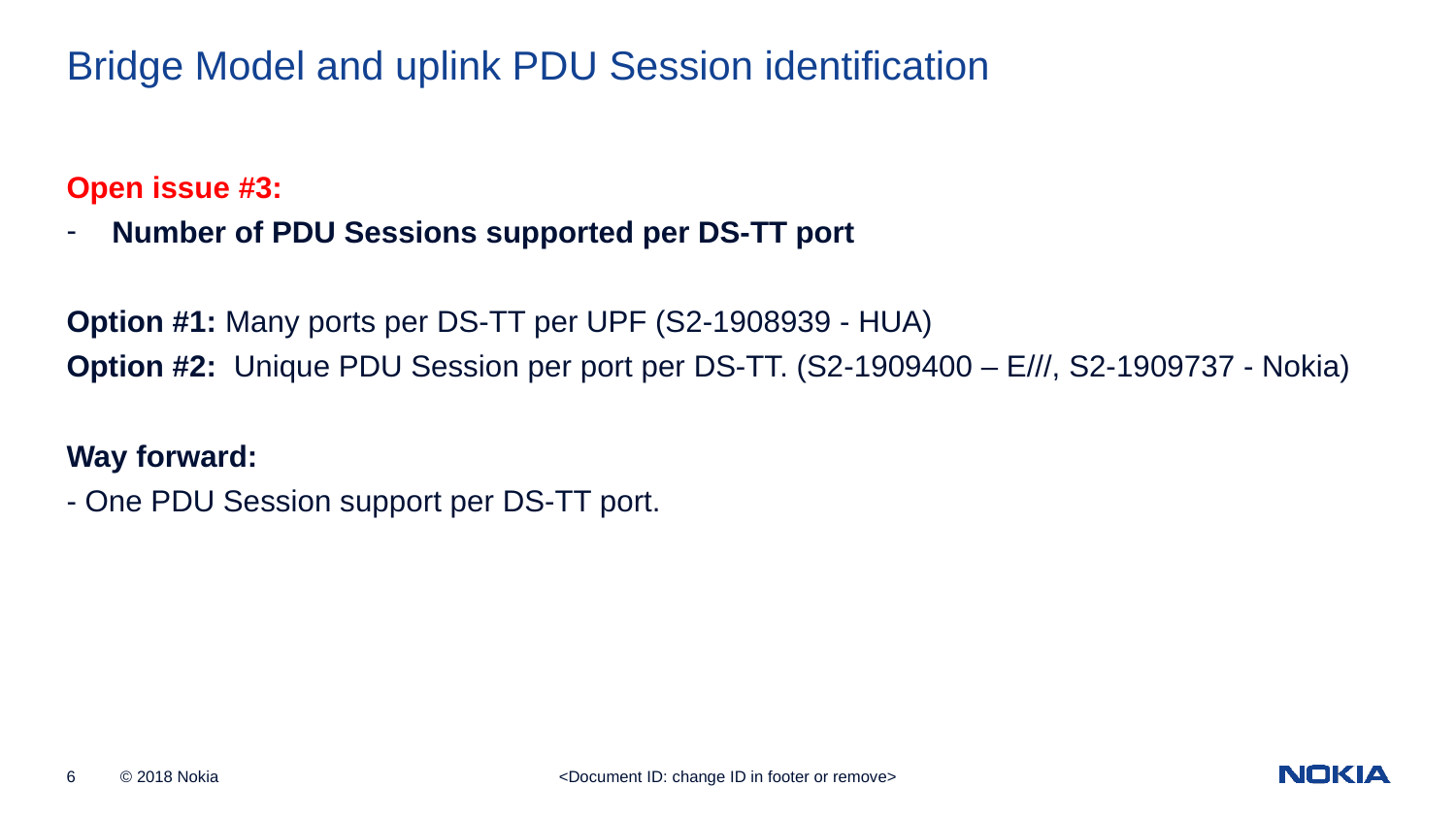

Bridge Model and uplink PDU Session identification
Open issue #3:
Number of PDU Sessions supported per DS-TT port

Option #1: Many ports per DS-TT per UPF (S2-1908939 - HUA)
Option #2:  Unique PDU Session per port per DS-TT. (S2-1909400 – E///, S2-1909737 - Nokia)

Way forward:
- One PDU Session support per DS-TT port.
<Document ID: change ID in footer or remove>